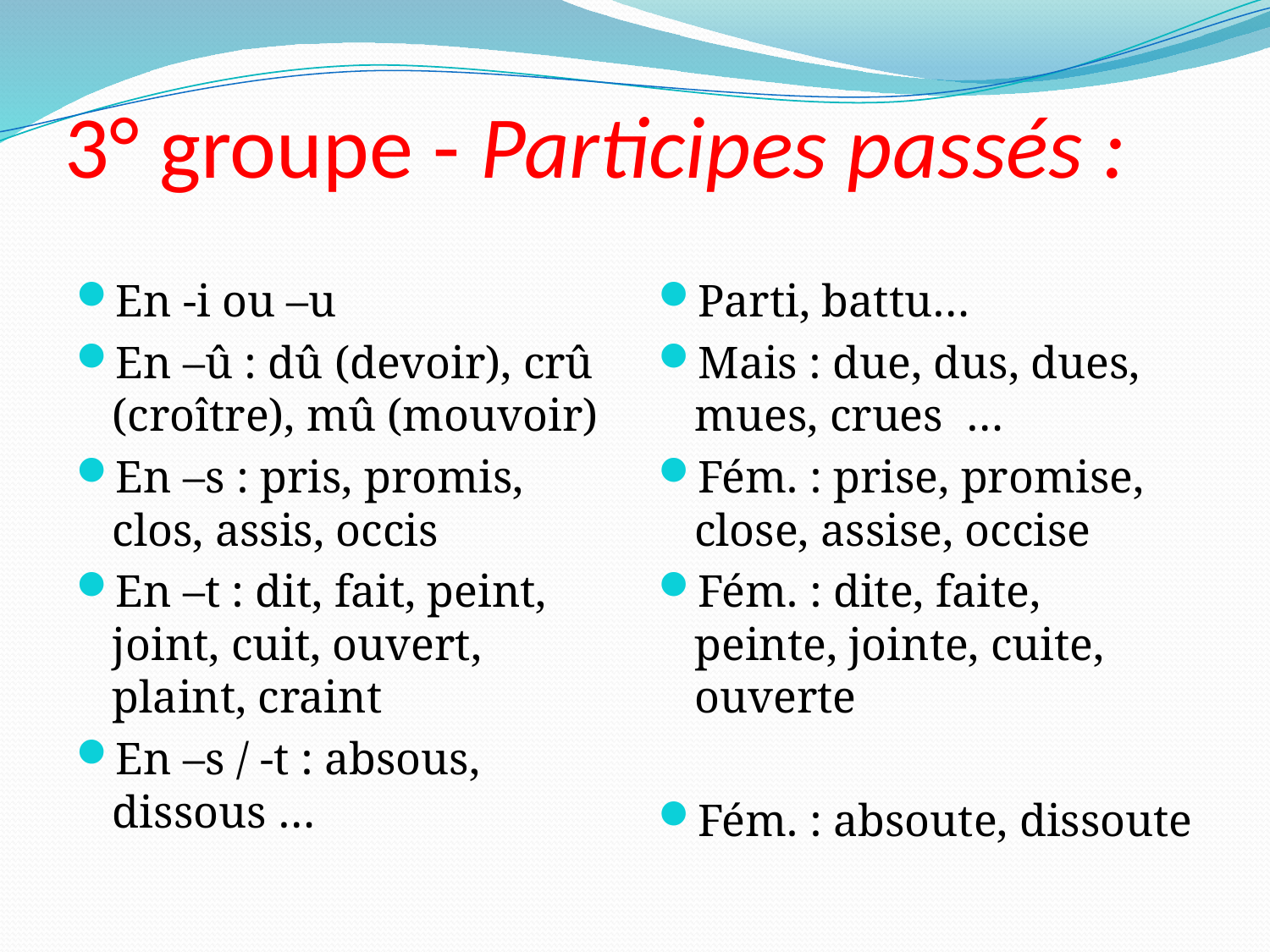

# 3° groupe - Participes passés :
En -i ou –u
En –û : dû (devoir), crû (croître), mû (mouvoir)
En –s : pris, promis, clos, assis, occis
En –t : dit, fait, peint, joint, cuit, ouvert, plaint, craint
En –s / -t : absous, dissous …

Parti, battu…
Mais : due, dus, dues, mues, crues  …
Fém. : prise, promise, close, assise, occise
Fém. : dite, faite, peinte, jointe, cuite, ouverte

Fém. : absoute, dissoute